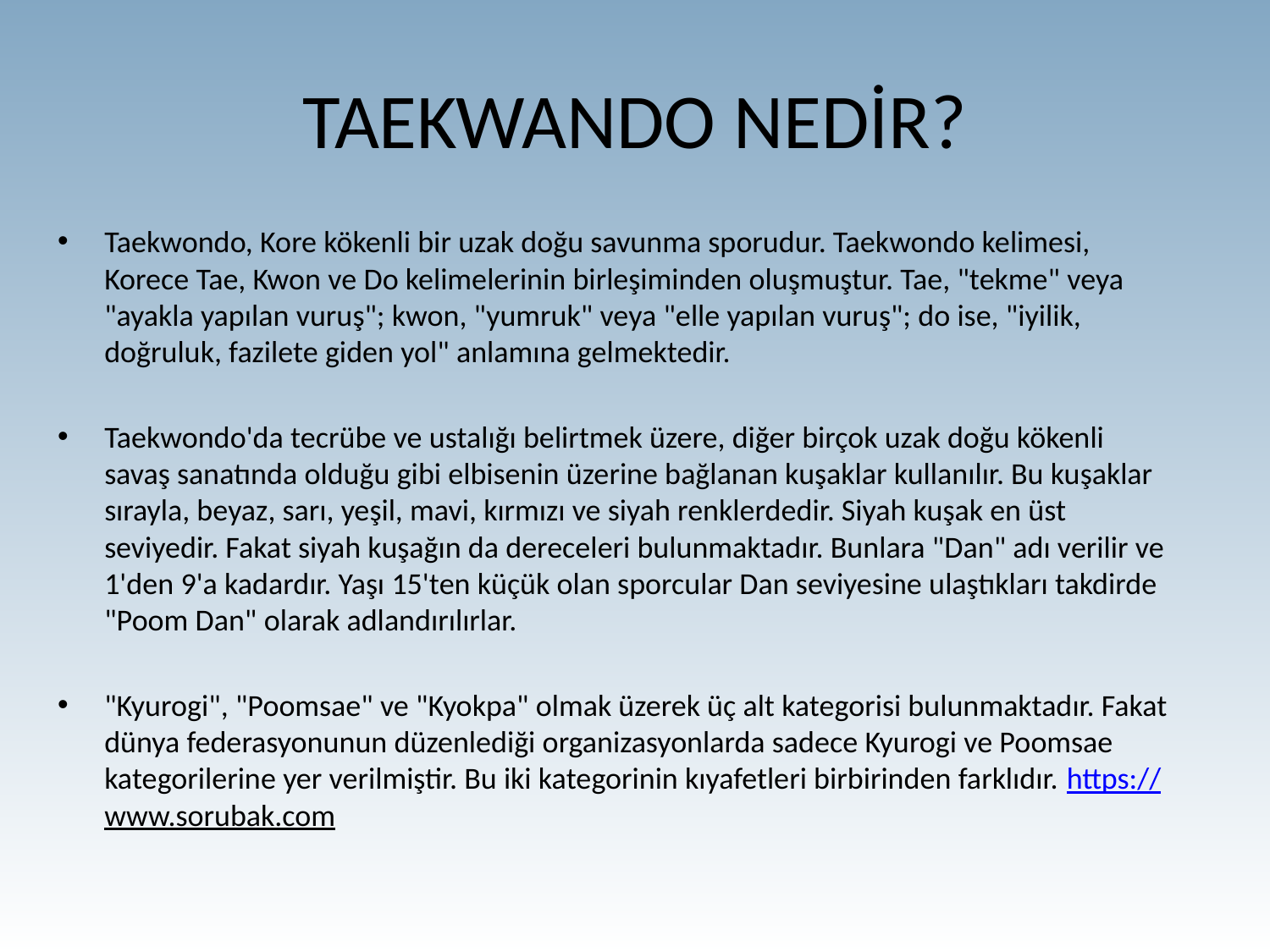

# TAEKWANDO NEDİR?
Taekwondo, Kore kökenli bir uzak doğu savunma sporudur. Taekwondo kelimesi, Korece Tae, Kwon ve Do kelimelerinin birleşiminden oluşmuştur. Tae, "tekme" veya "ayakla yapılan vuruş"; kwon, "yumruk" veya "elle yapılan vuruş"; do ise, "iyilik, doğruluk, fazilete giden yol" anlamına gelmektedir.

Taekwondo'da tecrübe ve ustalığı belirtmek üzere, diğer birçok uzak doğu kökenli savaş sanatında olduğu gibi elbisenin üzerine bağlanan kuşaklar kullanılır. Bu kuşaklar sırayla, beyaz, sarı, yeşil, mavi, kırmızı ve siyah renklerdedir. Siyah kuşak en üst seviyedir. Fakat siyah kuşağın da dereceleri bulunmaktadır. Bunlara "Dan" adı verilir ve 1'den 9'a kadardır. Yaşı 15'ten küçük olan sporcular Dan seviyesine ulaştıkları takdirde "Poom Dan" olarak adlandırılırlar.

"Kyurogi", "Poomsae" ve "Kyokpa" olmak üzerek üç alt kategorisi bulunmaktadır. Fakat dünya federasyonunun düzenlediği organizasyonlarda sadece Kyurogi ve Poomsae kategorilerine yer verilmiştir. Bu iki kategorinin kıyafetleri birbirinden farklıdır. https://www.sorubak.com